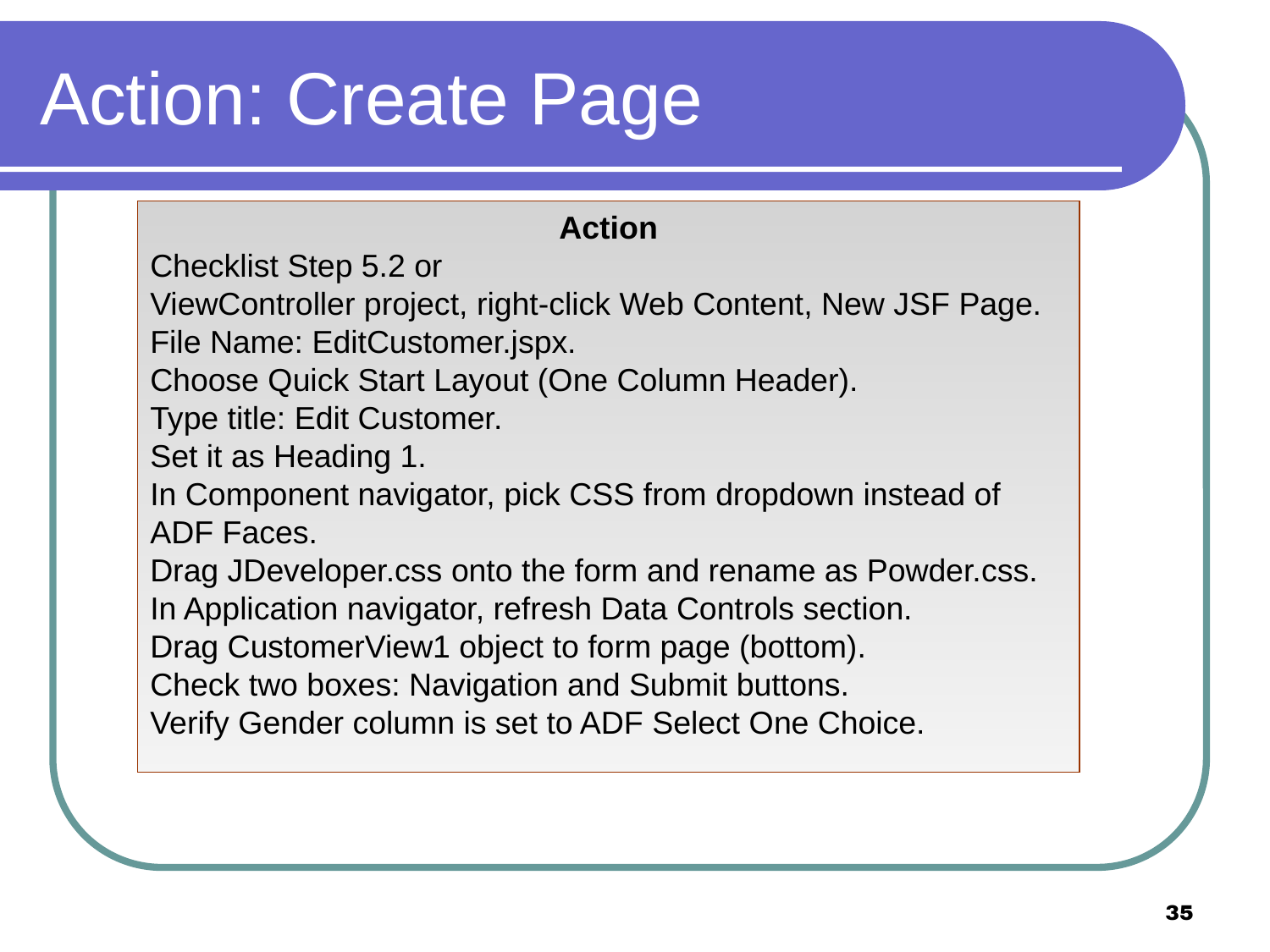

# Action: Create Page
Action
Checklist Step 5.2 or
ViewController project, right-click Web Content, New JSF Page.
File Name: EditCustomer.jspx.
Choose Quick Start Layout (One Column Header).
Type title: Edit Customer.
Set it as Heading 1.
In Component navigator, pick CSS from dropdown instead of ADF Faces.
Drag JDeveloper.css onto the form and rename as Powder.css.
In Application navigator, refresh Data Controls section.
Drag CustomerView1 object to form page (bottom).
Check two boxes: Navigation and Submit buttons.
Verify Gender column is set to ADF Select One Choice.

35